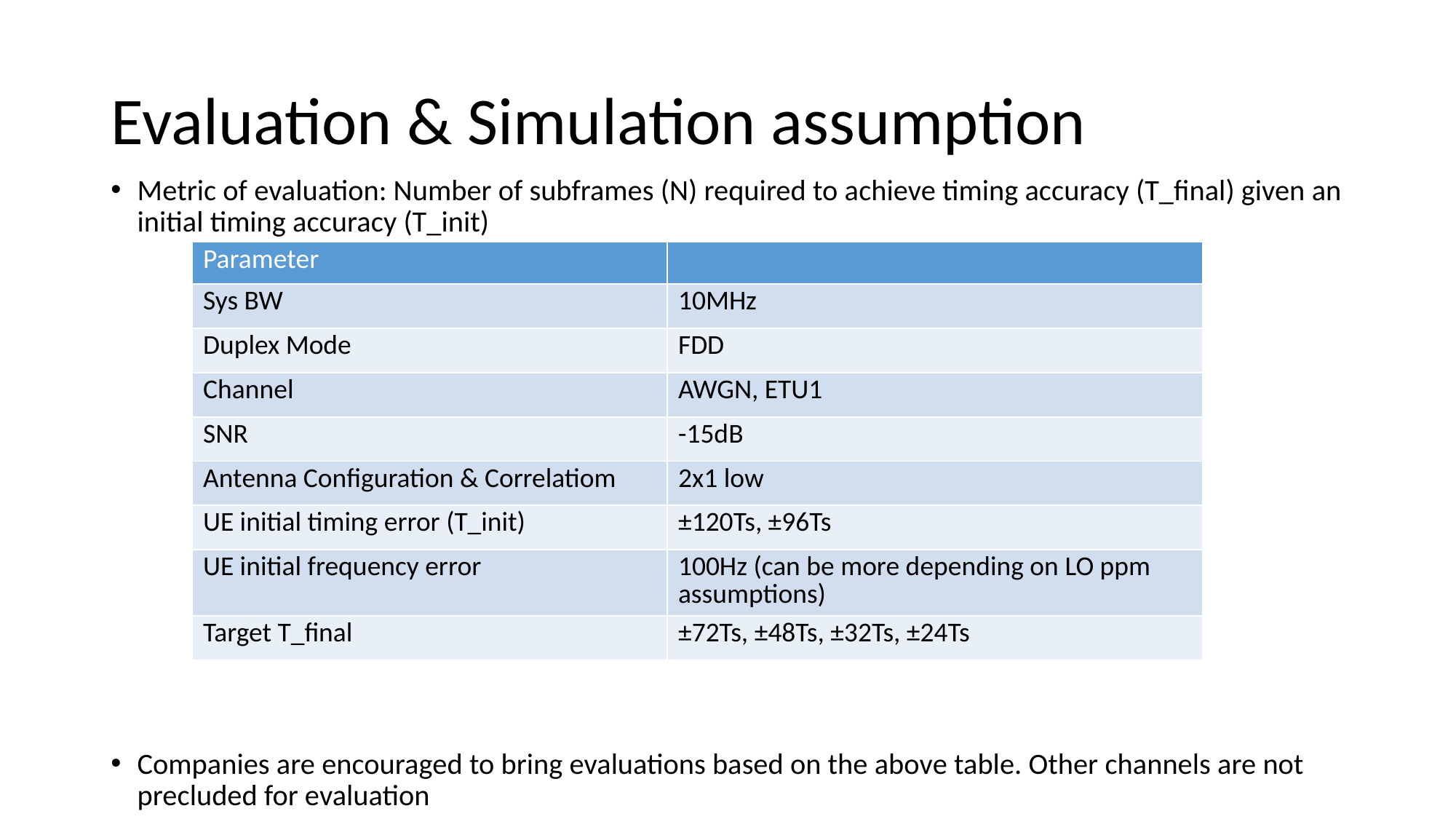

# Evaluation & Simulation assumption
Metric of evaluation: Number of subframes (N) required to achieve timing accuracy (T_final) given an initial timing accuracy (T_init)

Companies are encouraged to bring evaluations based on the above table. Other channels are not precluded for evaluation
| Parameter |  |
| --- | --- |
| Sys BW | 10MHz |
| Duplex Mode | FDD |
| Channel | AWGN, ETU1 |
| SNR | -15dB |
| Antenna Configuration & Correlatiom | 2x1 low |
| UE initial timing error (T\_init) | ±120Ts, ±96Ts |
| UE initial frequency error | 100Hz (can be more depending on LO ppm assumptions) |
| Target T\_final | ±72Ts, ±48Ts, ±32Ts, ±24Ts |